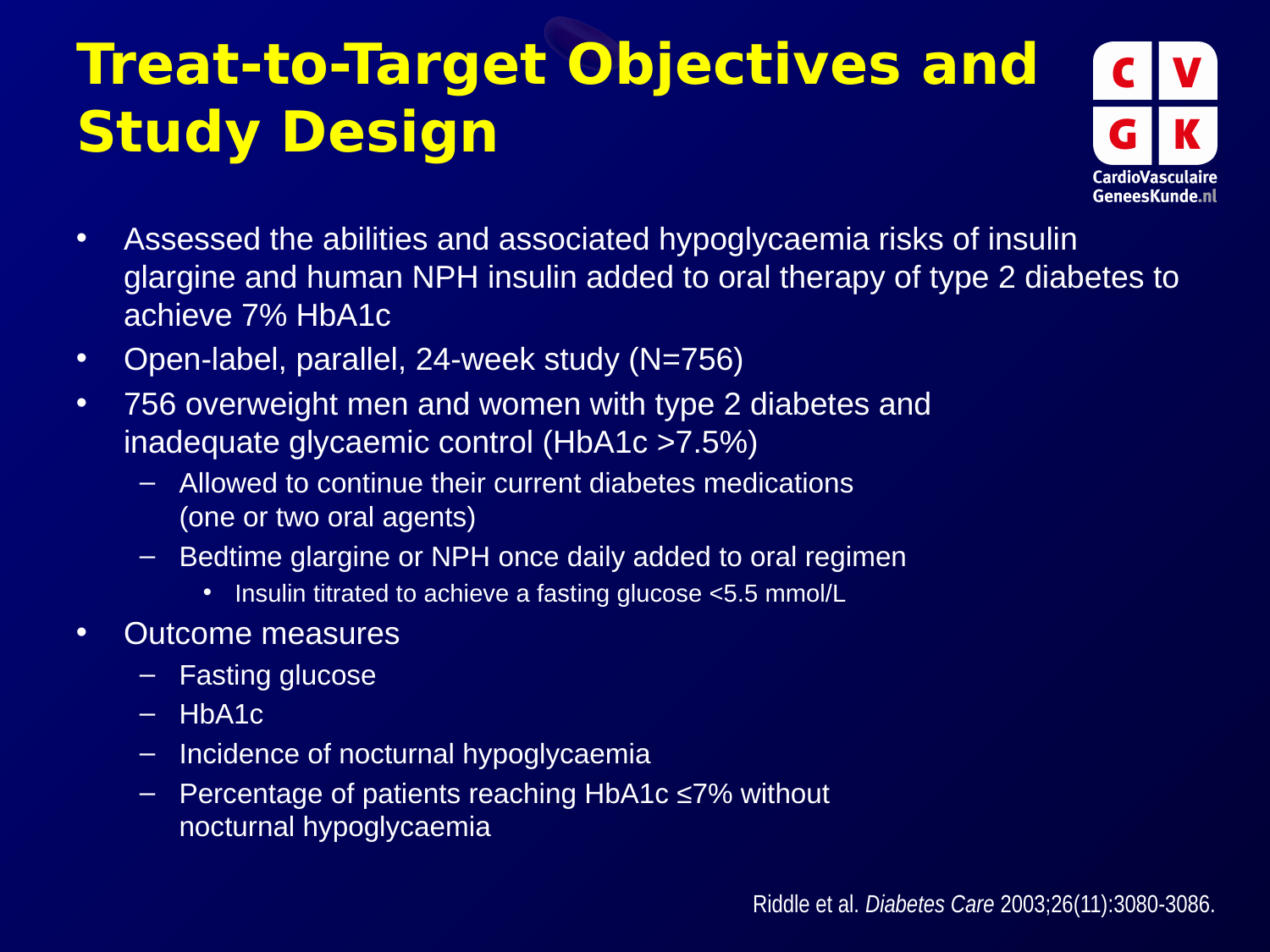

# Treat-to-Target Objectives and Study Design
Assessed the abilities and associated hypoglycaemia risks of insulin glargine and human NPH insulin added to oral therapy of type 2 diabetes to achieve 7% HbA1c
Open-label, parallel, 24-week study (N=756)
756 overweight men and women with type 2 diabetes and
inadequate glycaemic control (HbA1c >7.5%)
Allowed to continue their current diabetes medications
(one or two oral agents)
Bedtime glargine or NPH once daily added to oral regimen
Insulin titrated to achieve a fasting glucose <5.5 mmol/L
Outcome measures
Fasting glucose
HbA1c
Incidence of nocturnal hypoglycaemia
Percentage of patients reaching HbA1c ≤7% without
nocturnal hypoglycaemia

Riddle et al. Diabetes Care 2003;26(11):3080-3086.